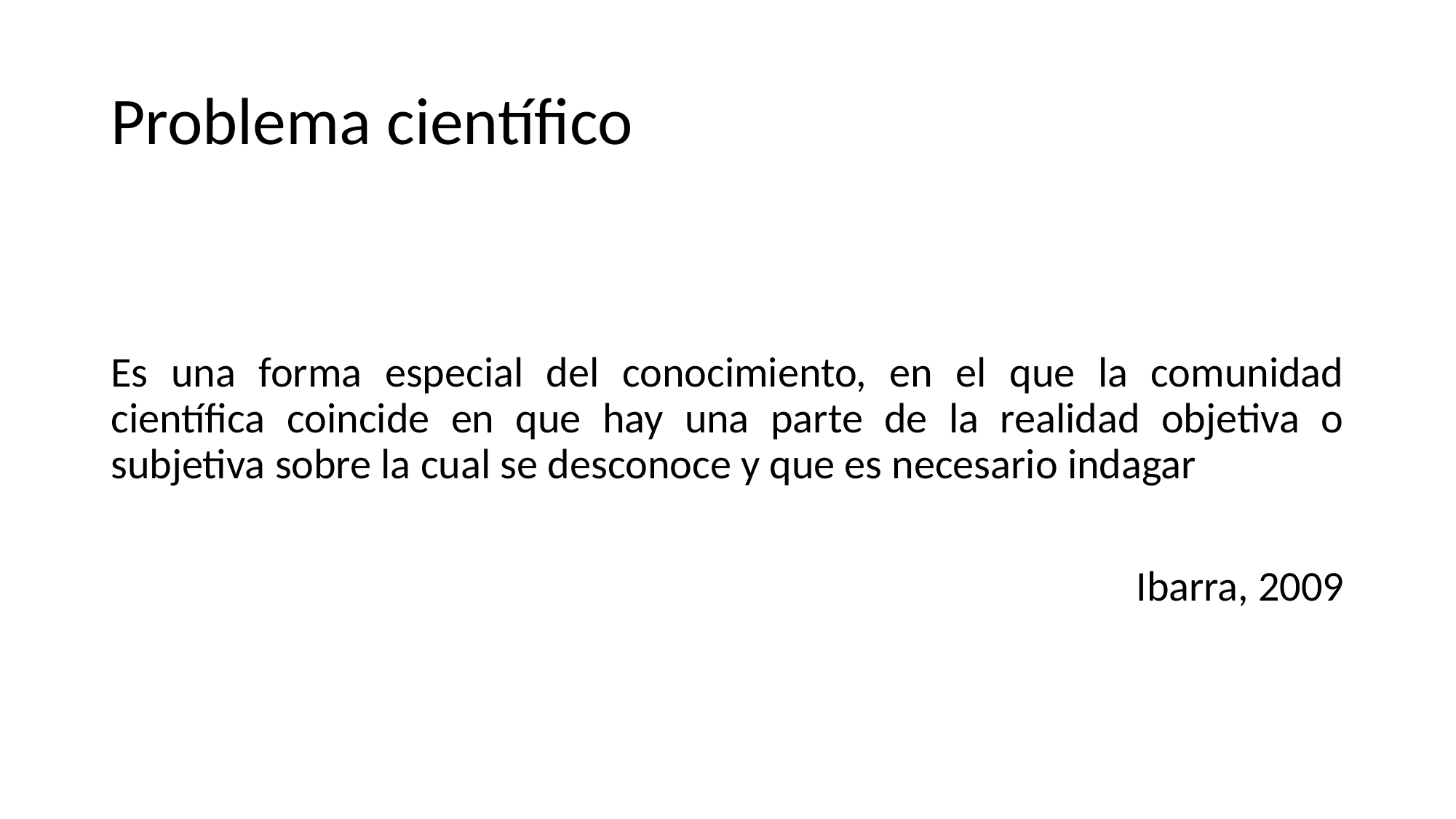

# Problema científico

Es una forma especial del conocimiento, en el que la comunidad científica coincide en que hay una parte de la realidad objetiva o subjetiva sobre la cual se desconoce y que es necesario indagar

Ibarra, 2009